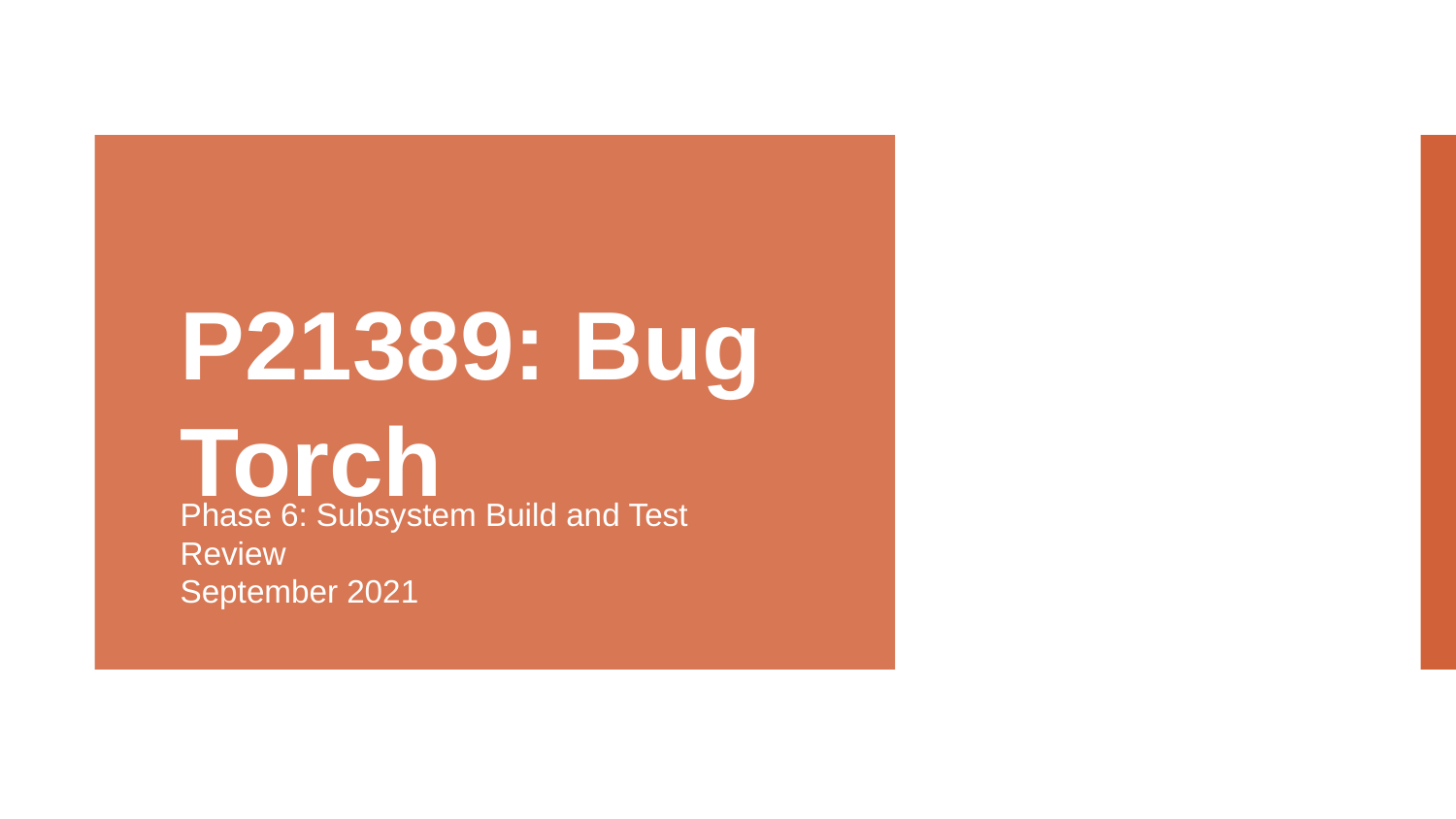

# P21389: Bug Torch

Phase 6: Subsystem Build and Test Review
September 2021